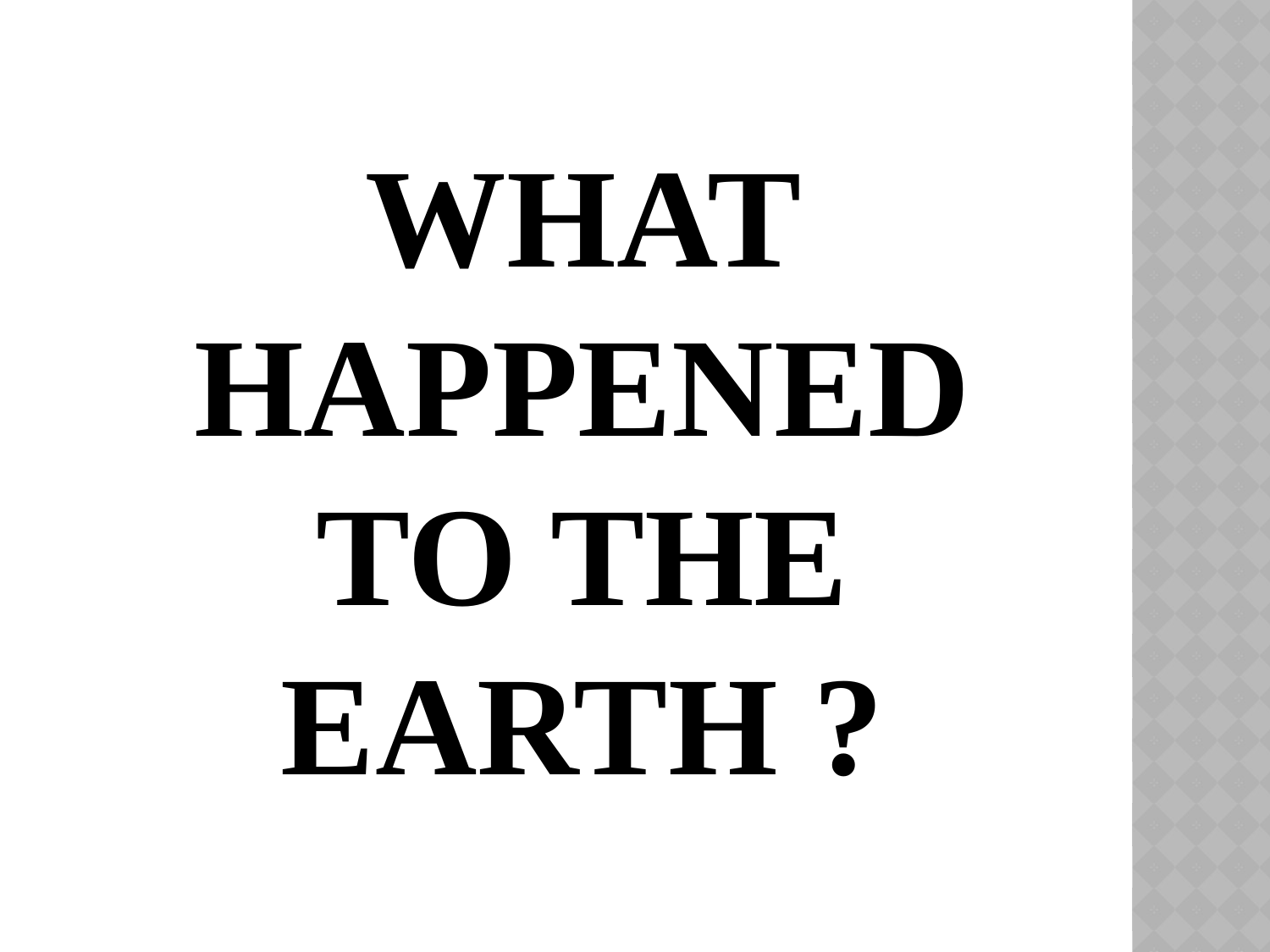

# WHAT HAPPENED TO THE EARTH ?